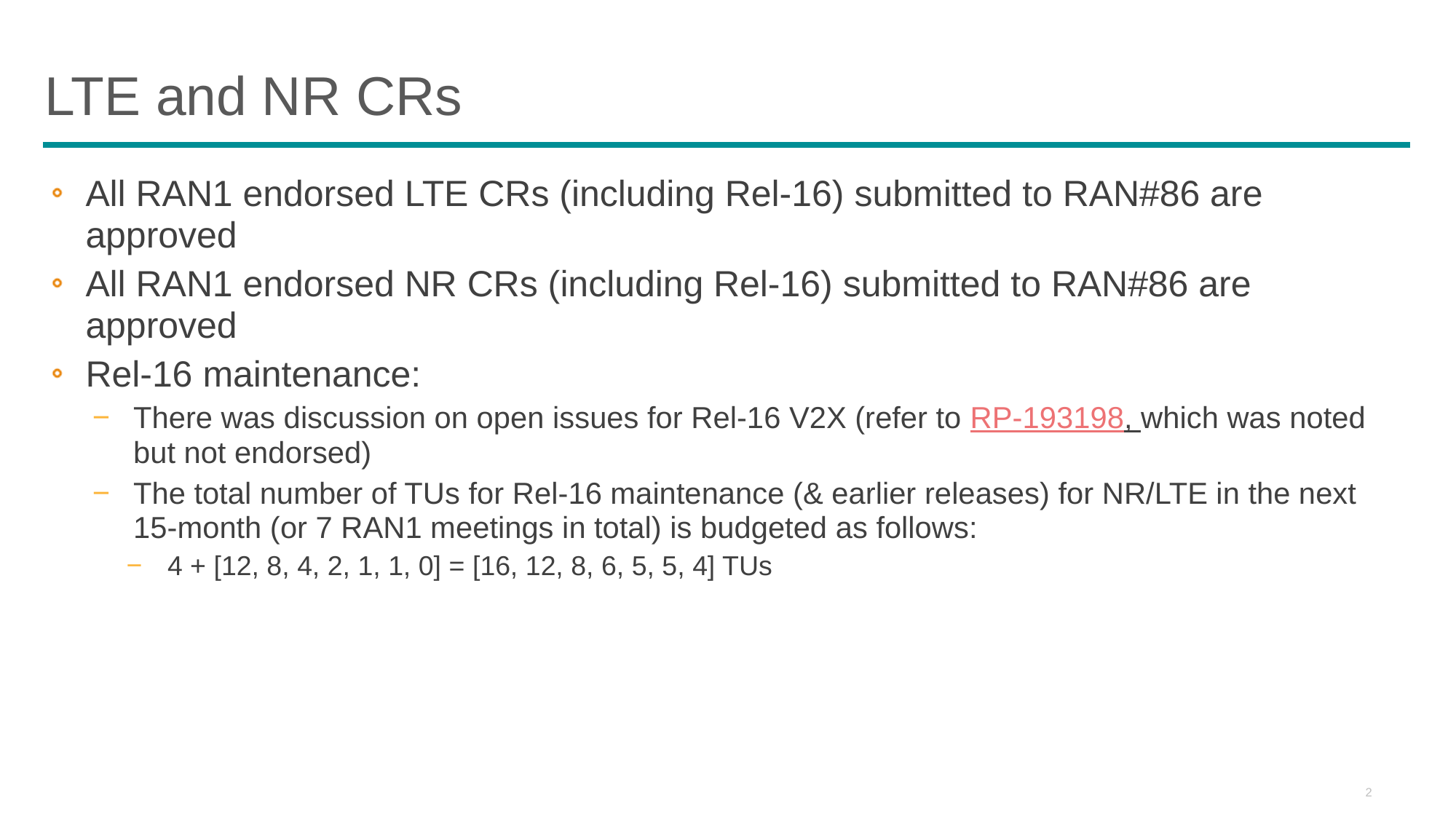

# LTE and NR CRs
All RAN1 endorsed LTE CRs (including Rel-16) submitted to RAN#86 are approved
All RAN1 endorsed NR CRs (including Rel-16) submitted to RAN#86 are approved
Rel-16 maintenance:
There was discussion on open issues for Rel-16 V2X (refer to RP-193198, which was noted but not endorsed)
The total number of TUs for Rel-16 maintenance (& earlier releases) for NR/LTE in the next 15-month (or 7 RAN1 meetings in total) is budgeted as follows:
4 + [12, 8, 4, 2, 1, 1, 0] = [16, 12, 8, 6, 5, 5, 4] TUs